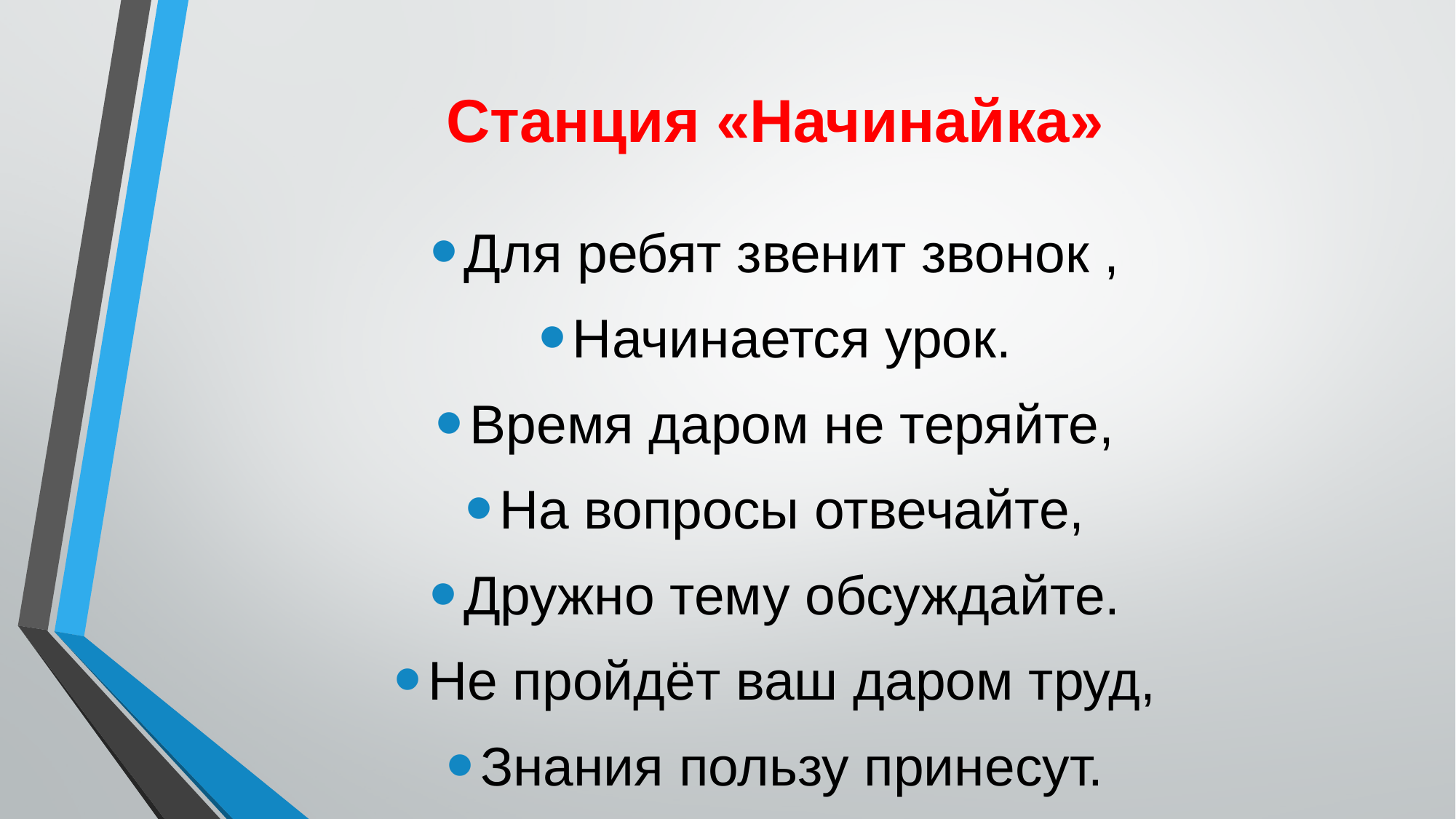

# Станция «Начинайка»
Для ребят звенит звонок ,
Начинается урок.
Время даром не теряйте,
На вопросы отвечайте,
Дружно тему обсуждайте.
Не пройдёт ваш даром труд,
Знания пользу принесут.